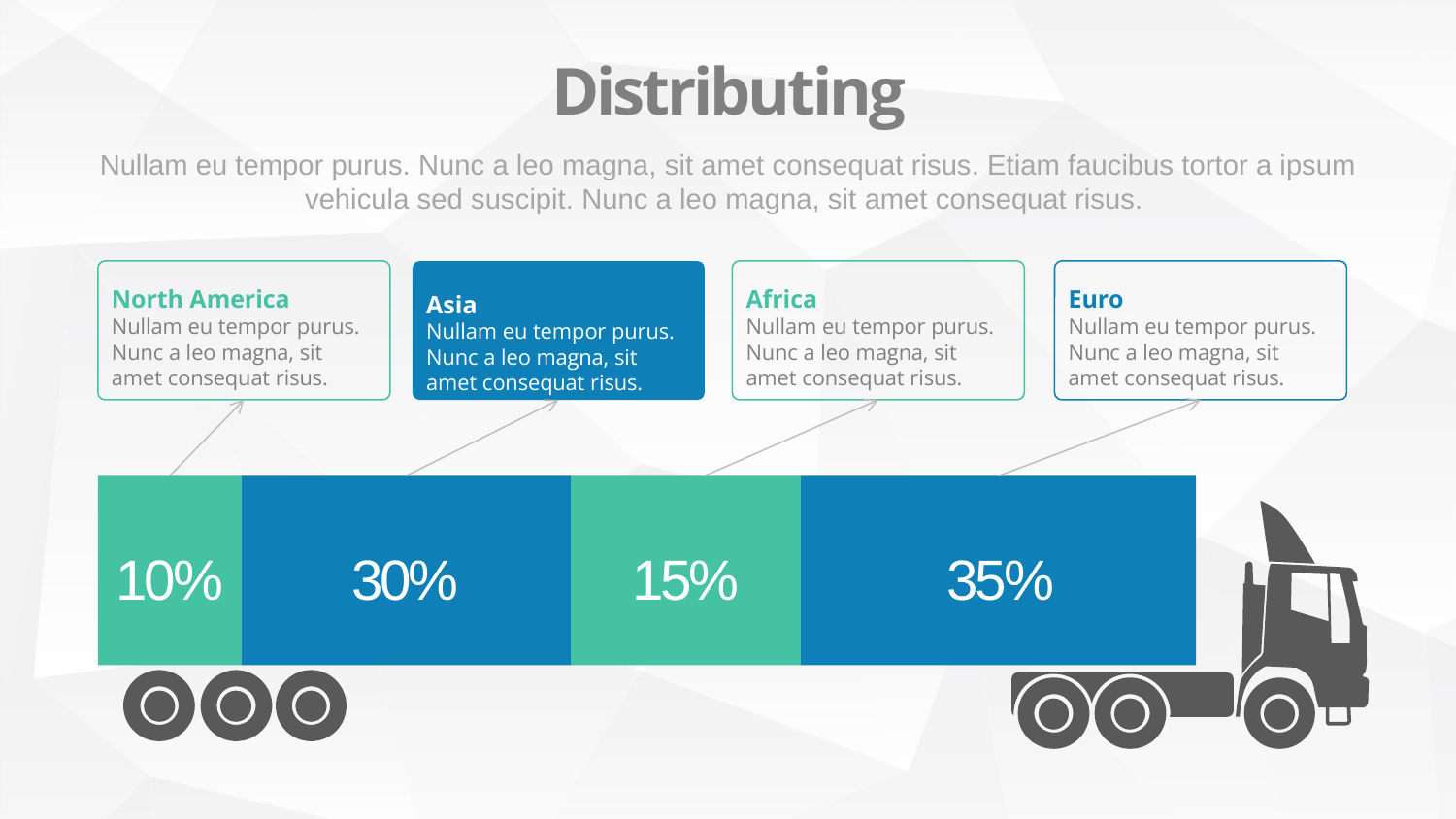

Distributing
Nullam eu tempor purus. Nunc a leo magna, sit amet consequat risus. Etiam faucibus tortor a ipsum vehicula sed suscipit. Nunc a leo magna, sit amet consequat risus.
North America
Nullam eu tempor purus. Nunc a leo magna, sit amet consequat risus.
Africa
Nullam eu tempor purus. Nunc a leo magna, sit amet consequat risus.
Euro
Nullam eu tempor purus. Nunc a leo magna, sit amet consequat risus.
Asia
Nullam eu tempor purus. Nunc a leo magna, sit amet consequat risus.

10%
30%
15%
35%